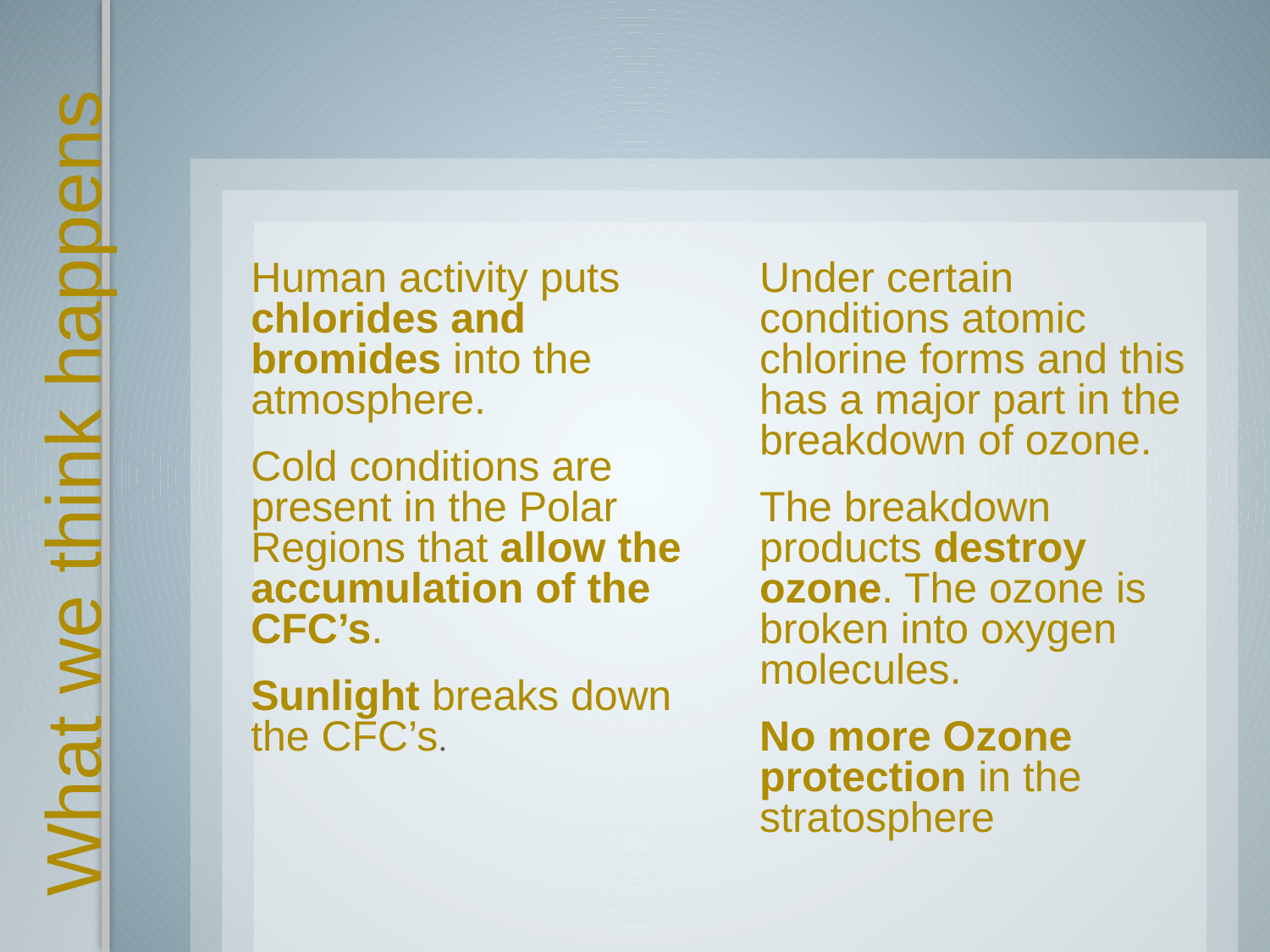

Human activity puts chlorides and bromides into the atmosphere.
Cold conditions are present in the Polar Regions that allow the accumulation of the CFC’s.
Sunlight breaks down the CFC’s.

Under certain conditions atomic chlorine forms and this has a major part in the breakdown of ozone.
The breakdown products destroy ozone. The ozone is broken into oxygen molecules.
No more Ozone protection in the stratosphere
# What we think happens